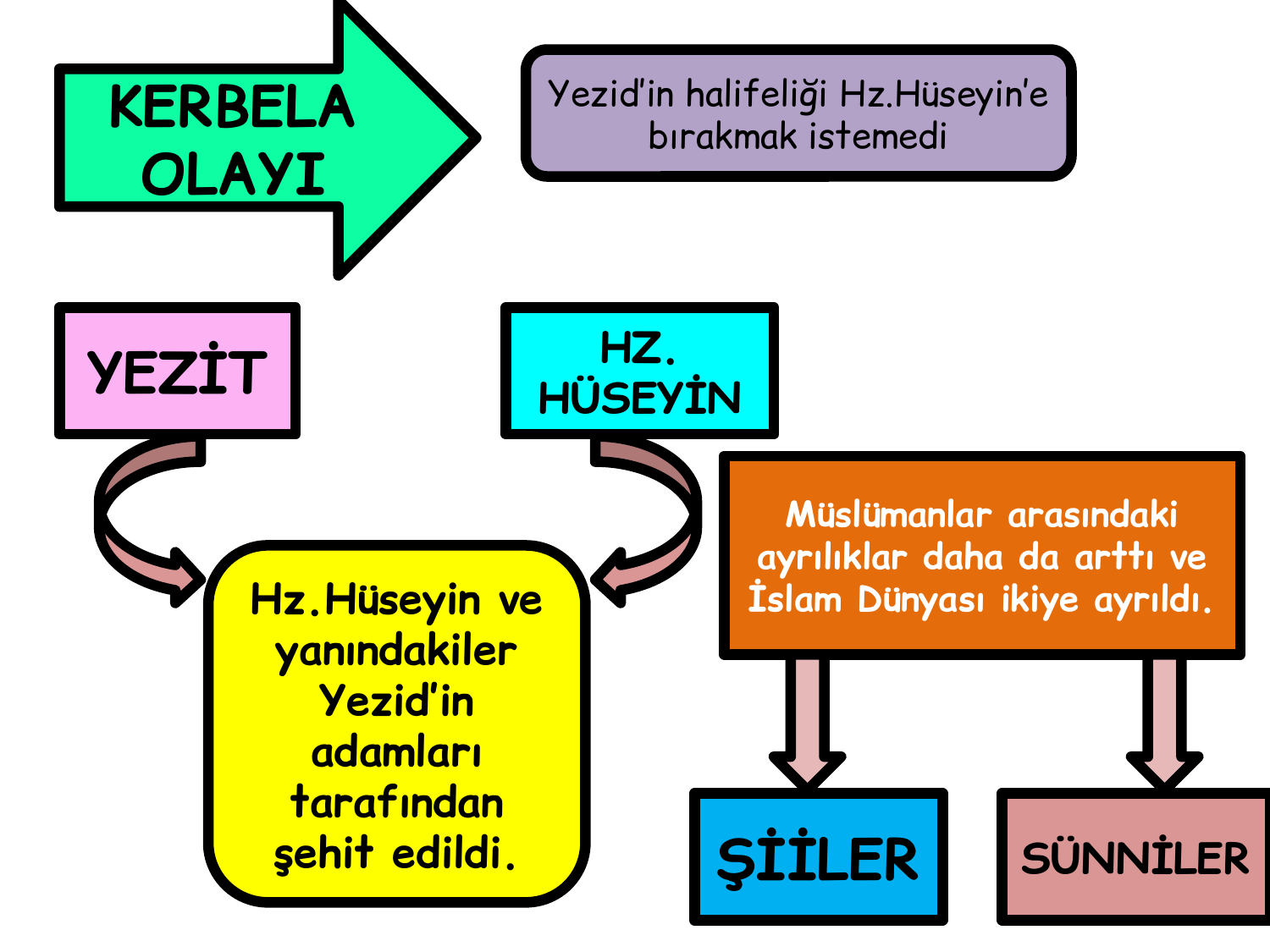

KERBELA OLAYI
Yezid’in halifeliği Hz.Hüseyin’e bırakmak istemedi
YEZİT
HZ. HÜSEYİN

Müslümanlar arasındaki ayrılıklar daha da arttı ve İslam Dünyası ikiye ayrıldı.

Hz.Hüseyin ve yanındakiler Yezid’in adamları tarafından şehit edildi.

ŞİİLER
SÜNNİLER